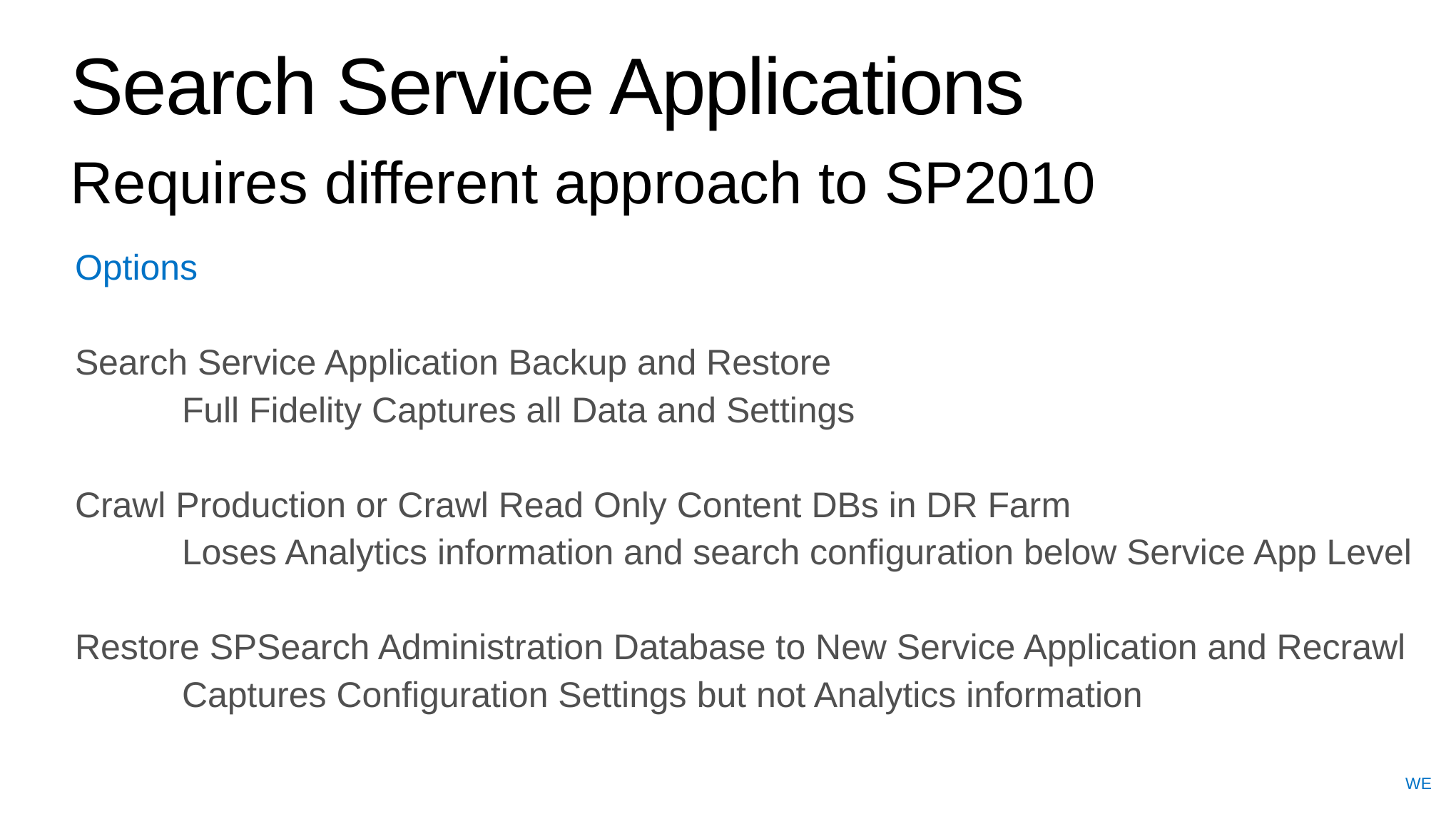

# Search Service Applications
Requires different approach to SP2010
Options

Search Service Application Backup and Restore
	Full Fidelity Captures all Data and Settings

Crawl Production or Crawl Read Only Content DBs in DR Farm
	Loses Analytics information and search configuration below Service App Level

Restore SPSearch Administration Database to New Service Application and Recrawl
	Captures Configuration Settings but not Analytics information

WE